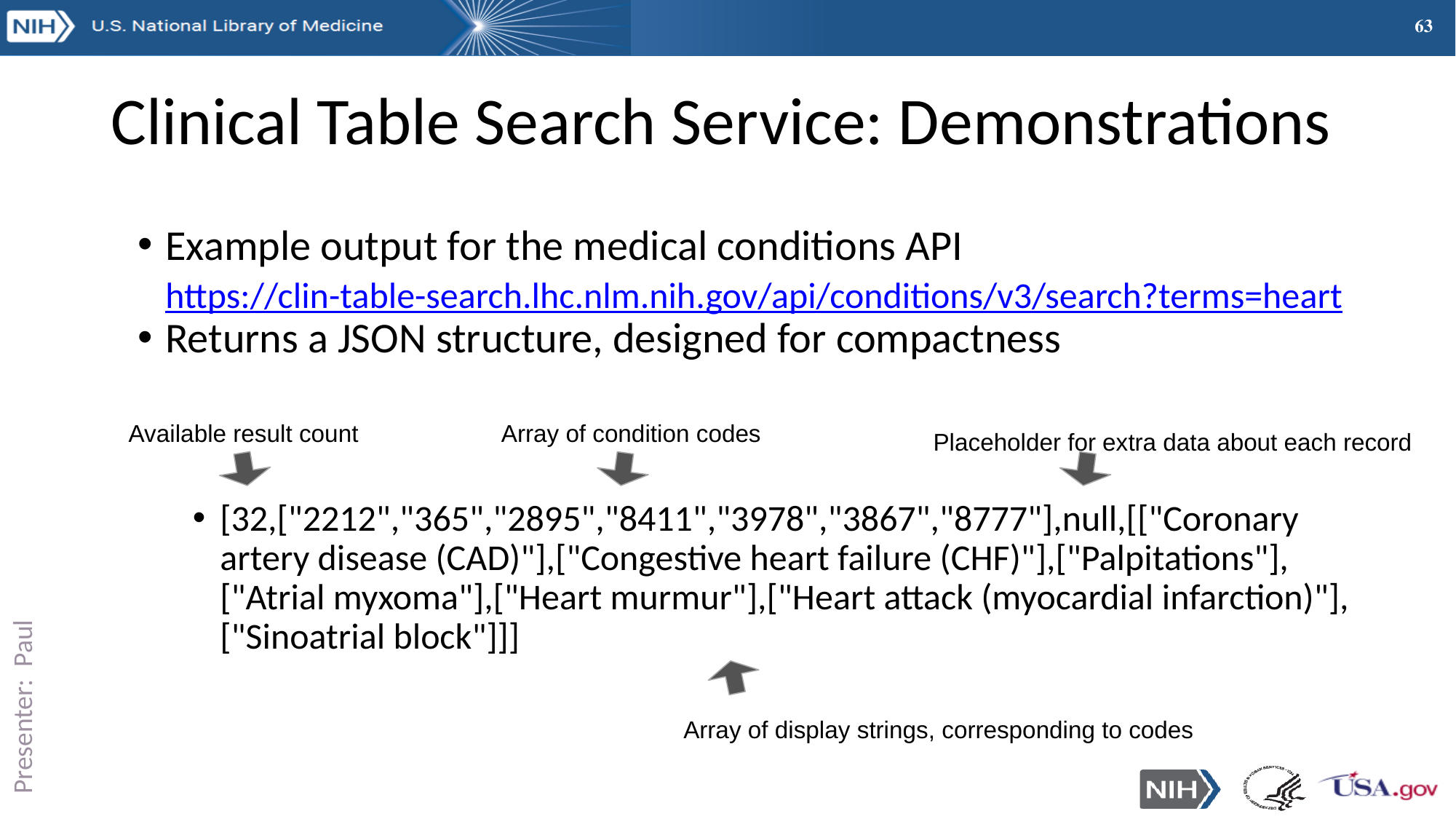

# Clinical Table Search Service: Demonstrations
Example output for the medical conditions API
https://clin-table-search.lhc.nlm.nih.gov/api/conditions/v3/search?terms=heart
Returns a JSON structure, designed for compactness

[32,["2212","365","2895","8411","3978","3867","8777"],null,[["Coronary artery disease (CAD)"],["Congestive heart failure (CHF)"],["Palpitations"],["Atrial myxoma"],["Heart murmur"],["Heart attack (myocardial infarction)"],["Sinoatrial block"]]]

Available result count
Array of condition codes
Placeholder for extra data about each record

Presenter:  Paul
Array of display strings, corresponding to codes